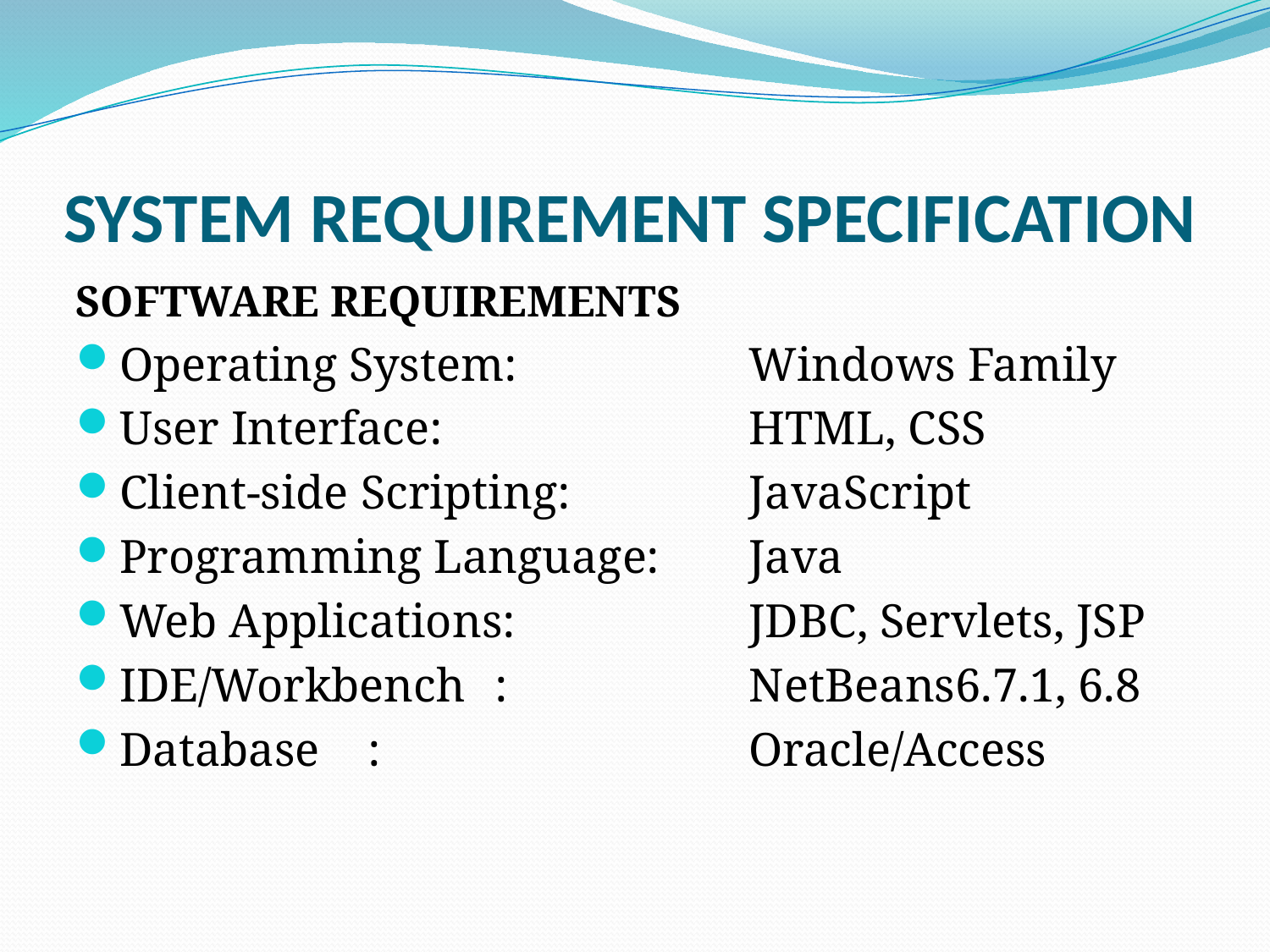

# SYSTEM REQUIREMENT SPECIFICATION
SOFTWARE REQUIREMENTS
Operating System:		Windows Family
User Interface:			HTML, CSS
Client-side Scripting:		JavaScript
Programming Language:	Java
Web Applications:		JDBC, Servlets, JSP
IDE/Workbench	:		NetBeans6.7.1, 6.8
Database	:			Oracle/Access